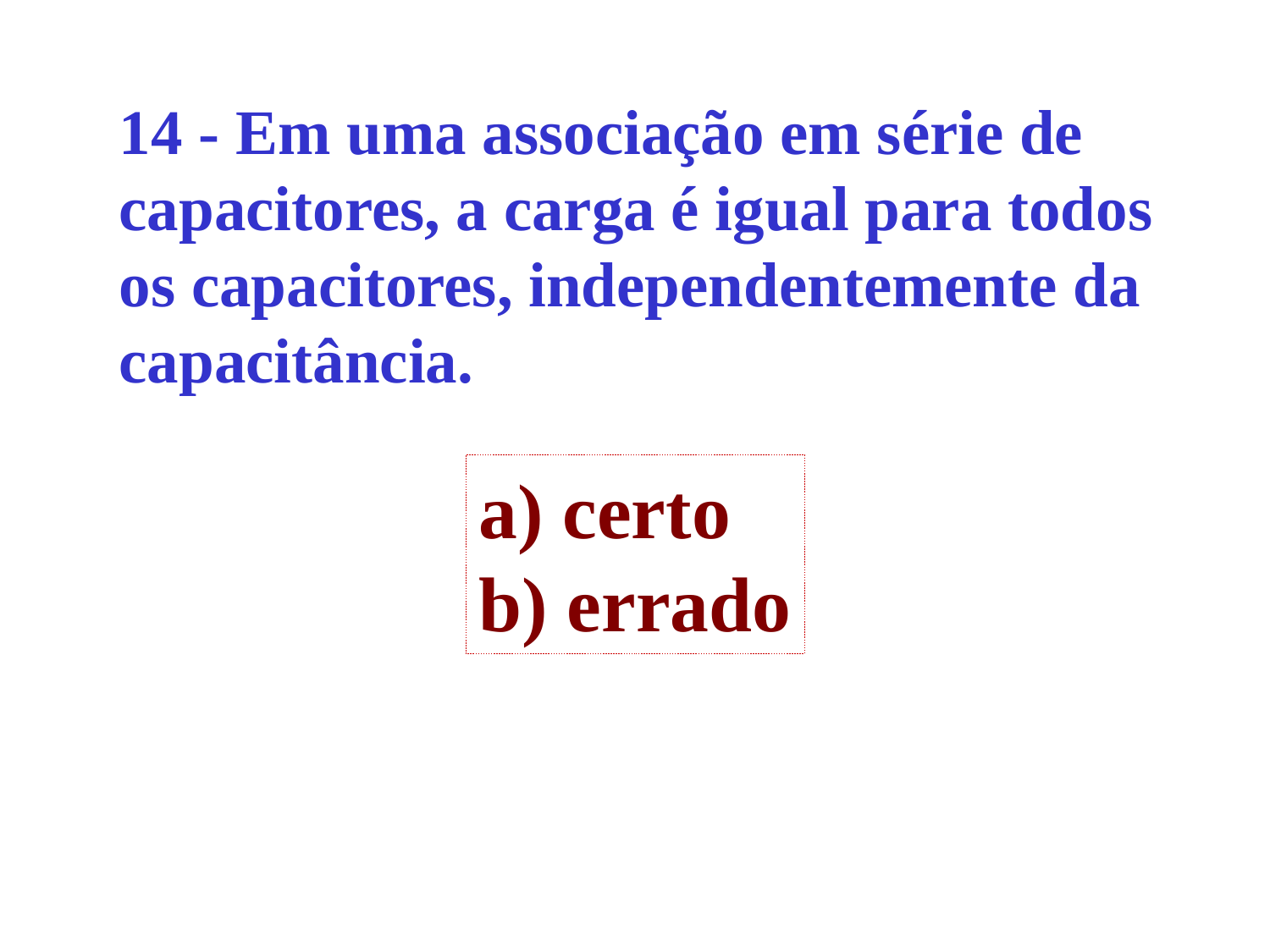

14 - Em uma associação em série de
capacitores, a carga é igual para todos
os capacitores, independentemente da
capacitância.
a) certo
b) errado